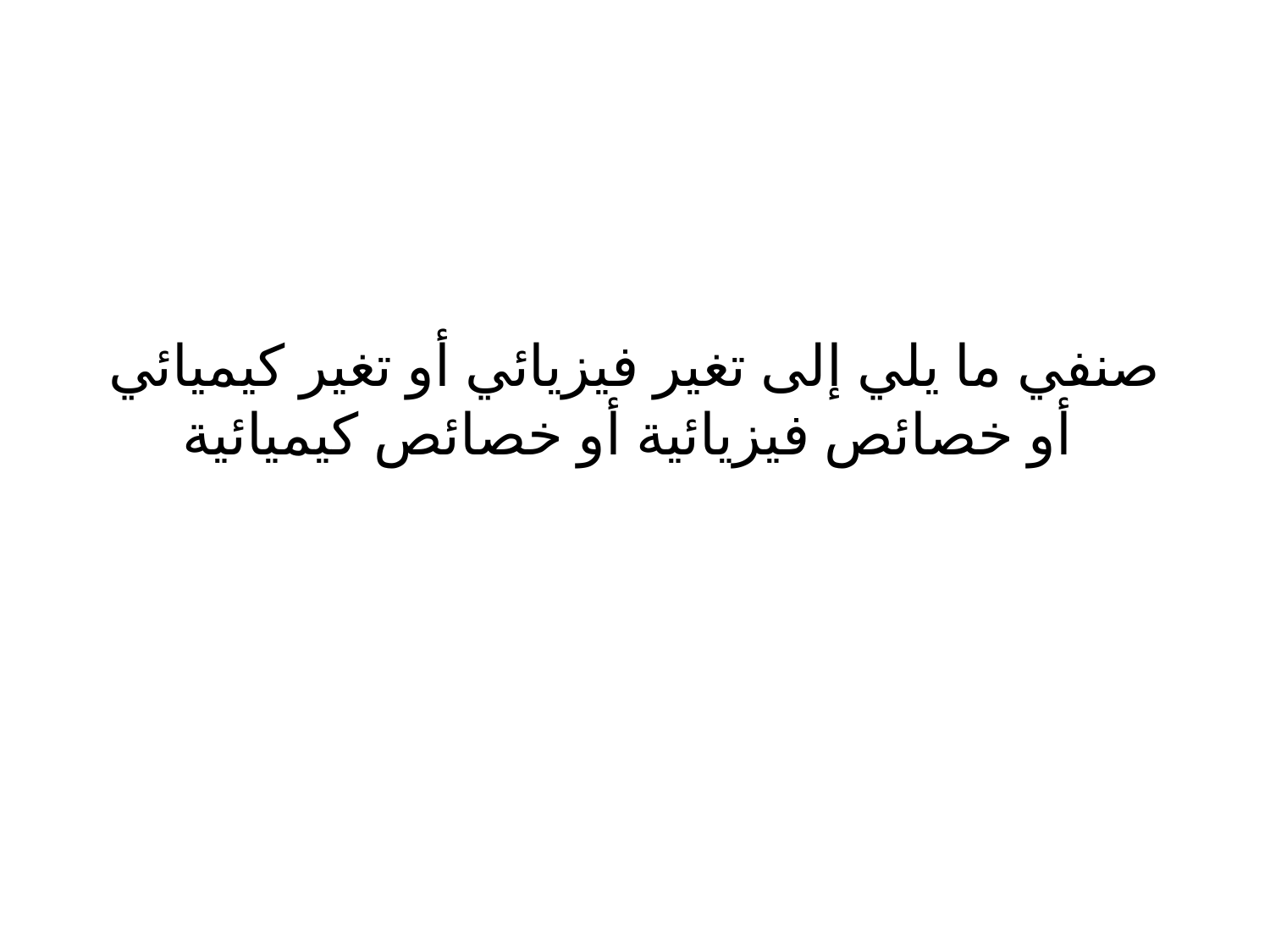

# صنفي ما يلي إلى تغير فيزيائي أو تغير كيميائي أو خصائص فيزيائية أو خصائص كيميائية